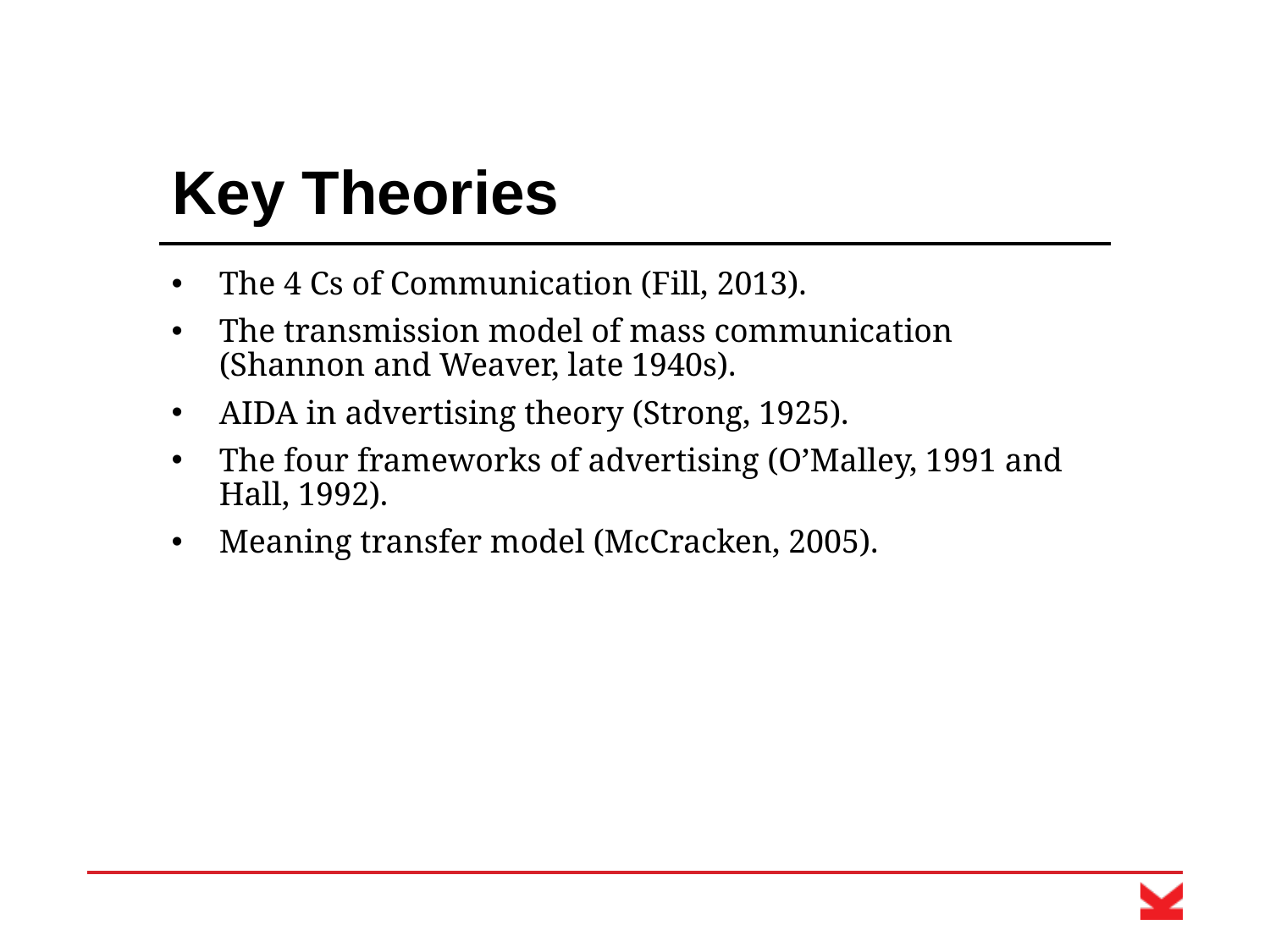

# Key Theories
The 4 Cs of Communication (Fill, 2013).
The transmission model of mass communication (Shannon and Weaver, late 1940s).
AIDA in advertising theory (Strong, 1925).
The four frameworks of advertising (O’Malley, 1991 and Hall, 1992).
Meaning transfer model (McCracken, 2005).